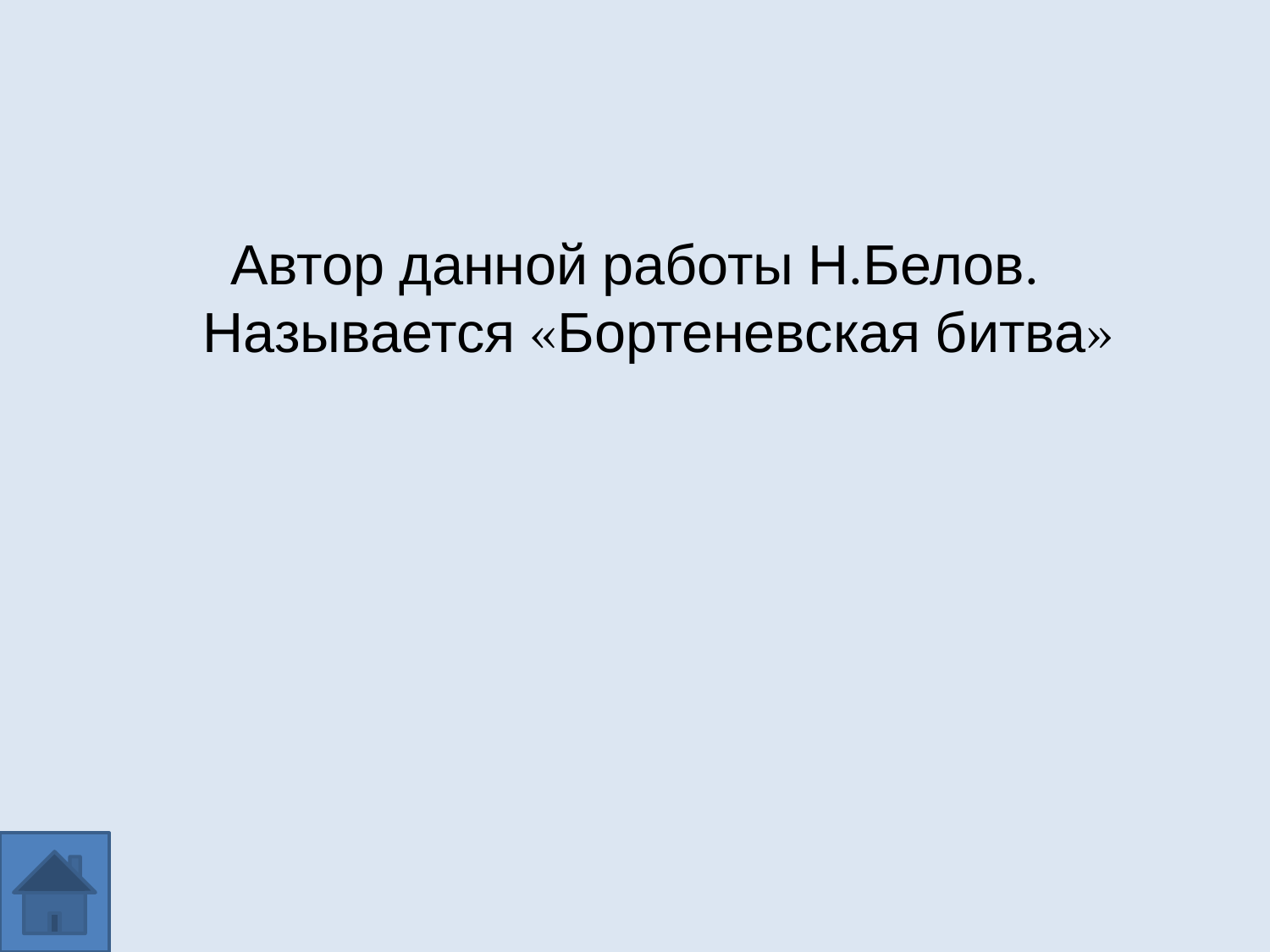

#
Автор данной работы Н.Белов. Называется «Бортеневская битва»